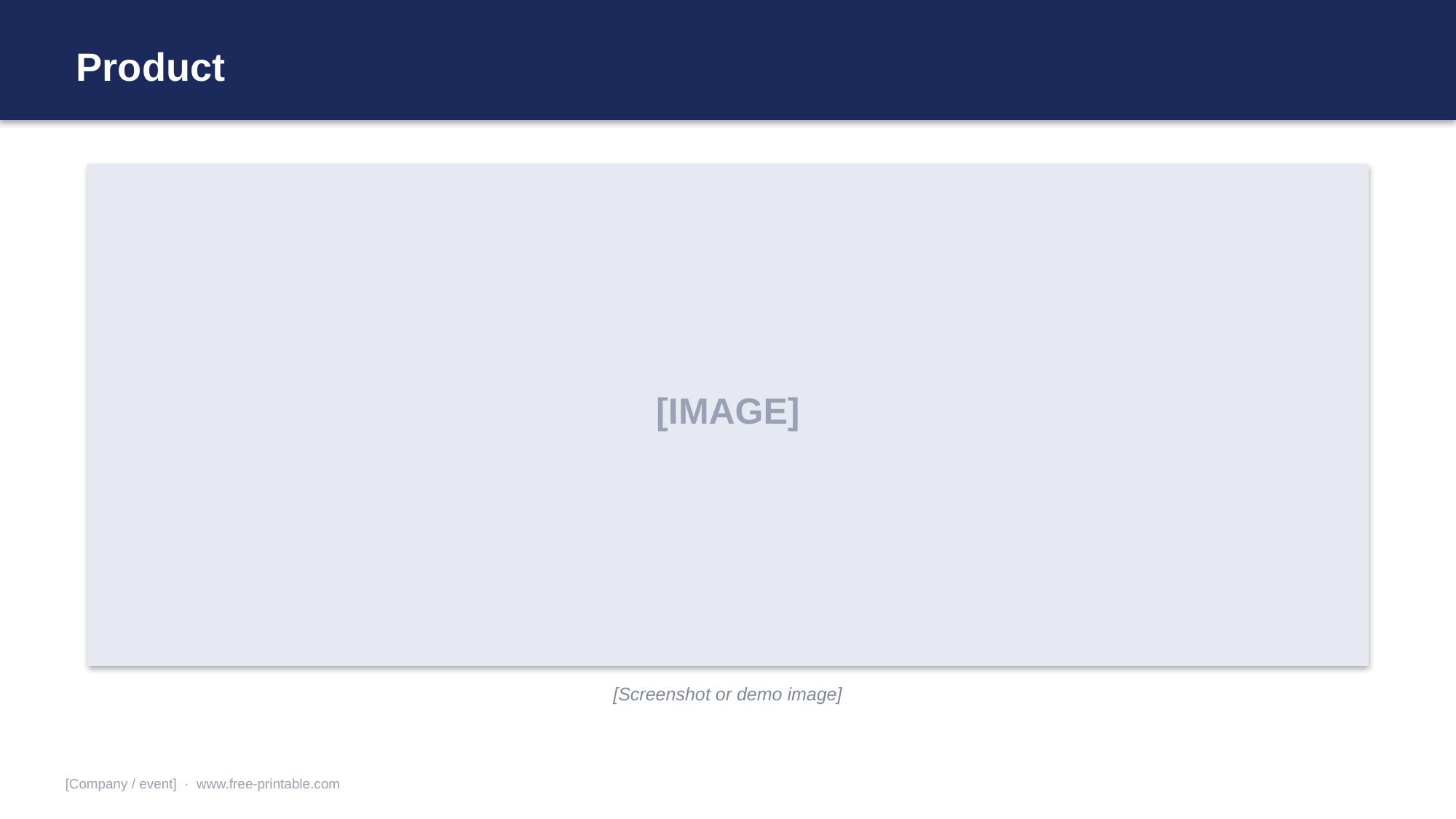

Product

[IMAGE]
[Screenshot or demo image]
[Company / event]  ·  www.free-printable.com